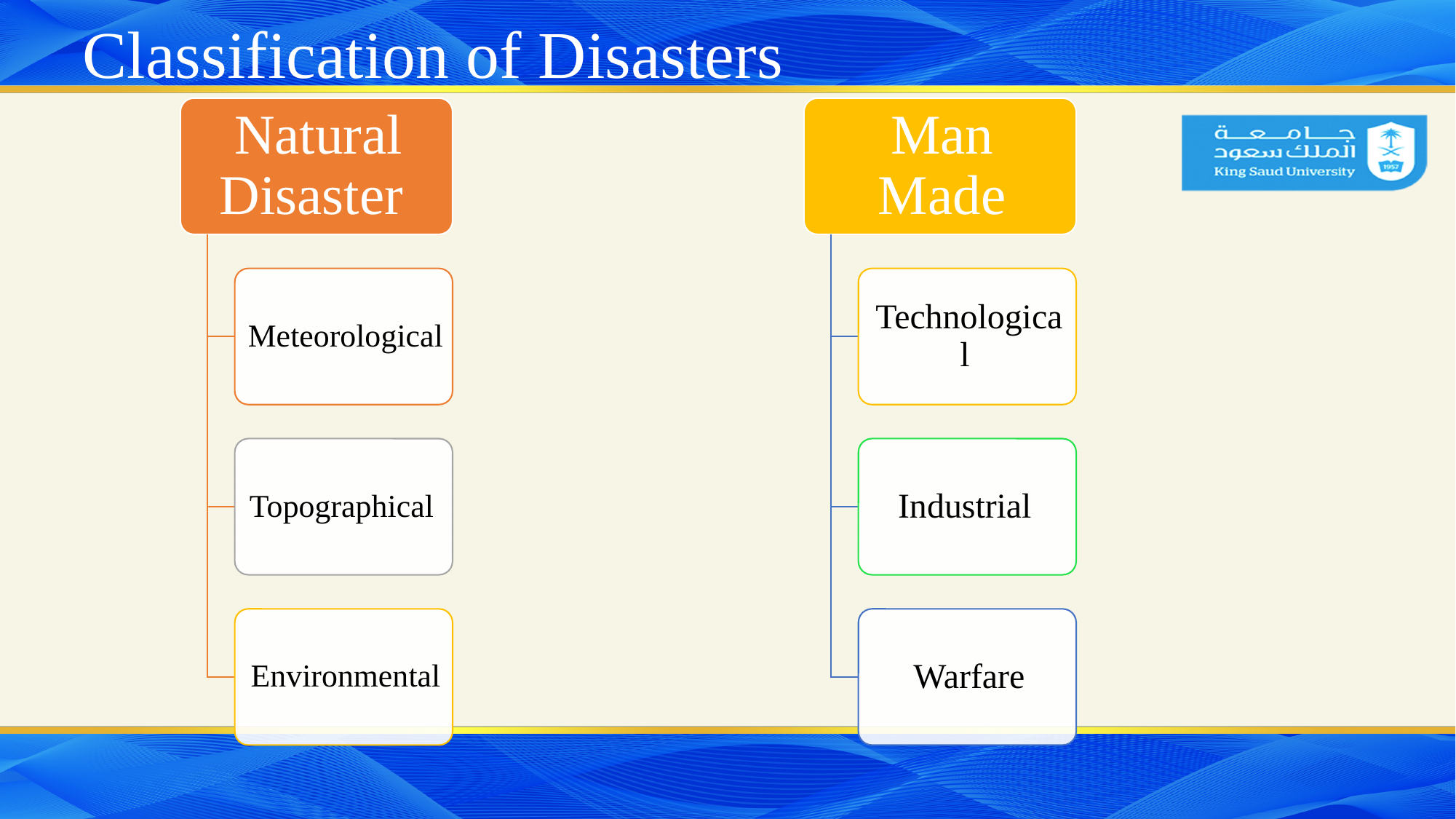

Classification of Disasters
Natural Disaster
Meteorological
Topographical
Environmental
Man Made
Technological
Industrial
Warfare